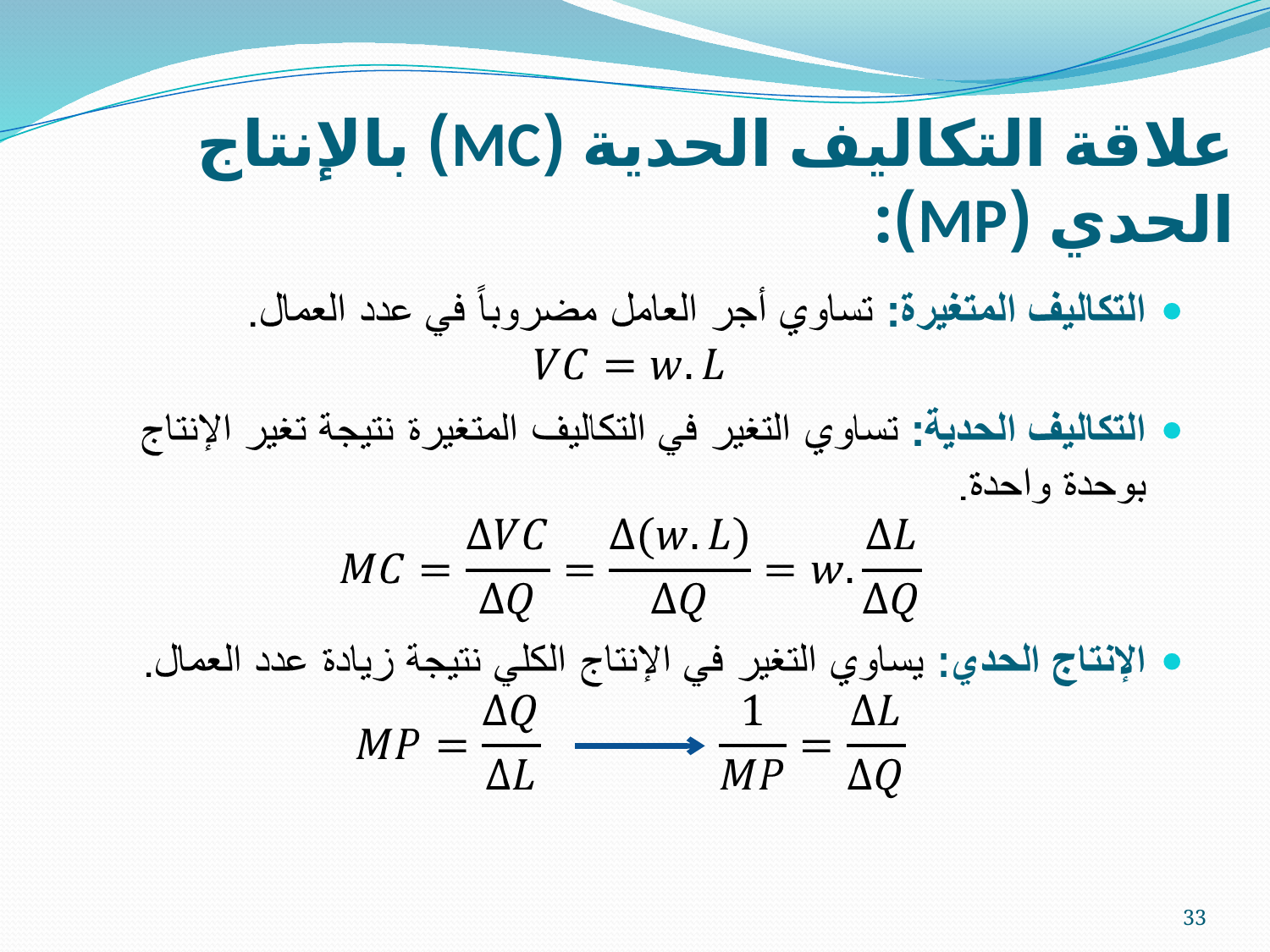

# علاقة التكاليف الحدية (MC) بالإنتاج الحدي (MP):

33